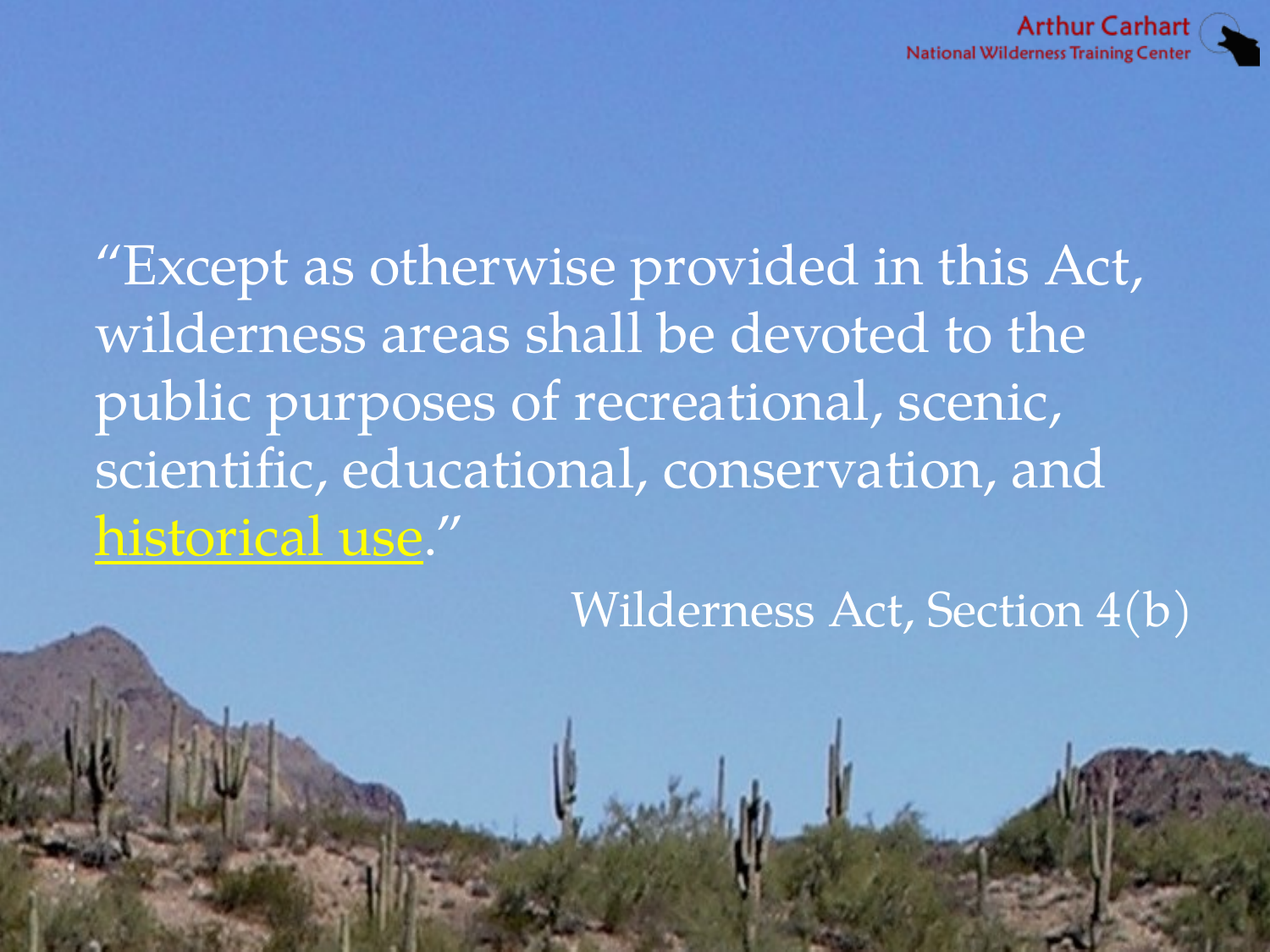

# Wilderness Act, Section 4(b)
“Except as otherwise provided in this Act, wilderness areas shall be devoted to the public purposes of recreational, scenic, scientific, educational, conservation, and historical use.”
Wilderness Act, Section 4(b)